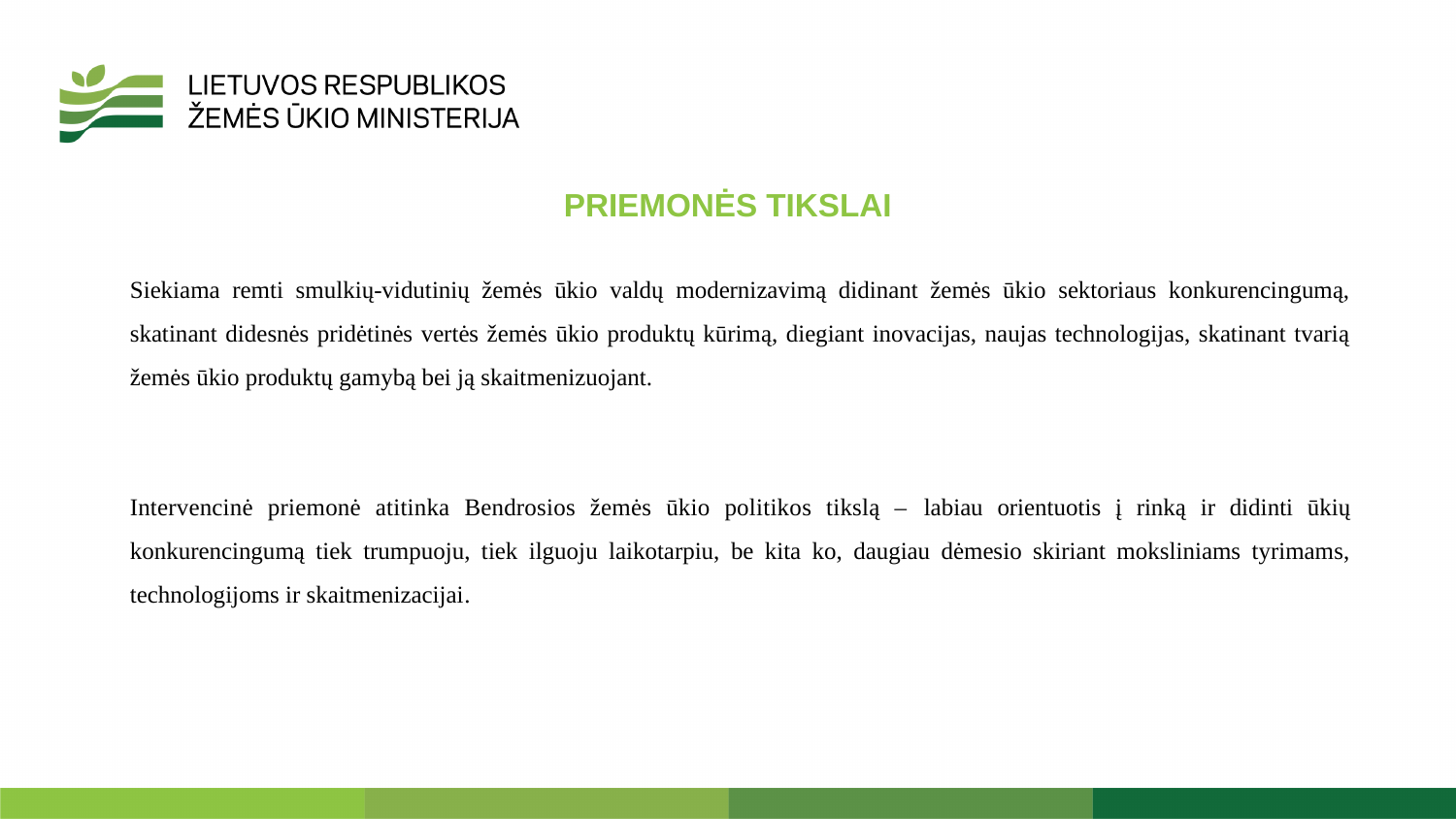

PRIEMONĖS TIKSLAI
Siekiama remti smulkių-vidutinių žemės ūkio valdų modernizavimą didinant žemės ūkio sektoriaus konkurencingumą, skatinant didesnės pridėtinės vertės žemės ūkio produktų kūrimą, diegiant inovacijas, naujas technologijas, skatinant tvarią žemės ūkio produktų gamybą bei ją skaitmenizuojant.

Intervencinė priemonė atitinka Bendrosios žemės ūkio politikos tikslą – labiau orientuotis į rinką ir didinti ūkių konkurencingumą tiek trumpuoju, tiek ilguoju laikotarpiu, be kita ko, daugiau dėmesio skiriant moksliniams tyrimams, technologijoms ir skaitmenizacijai.